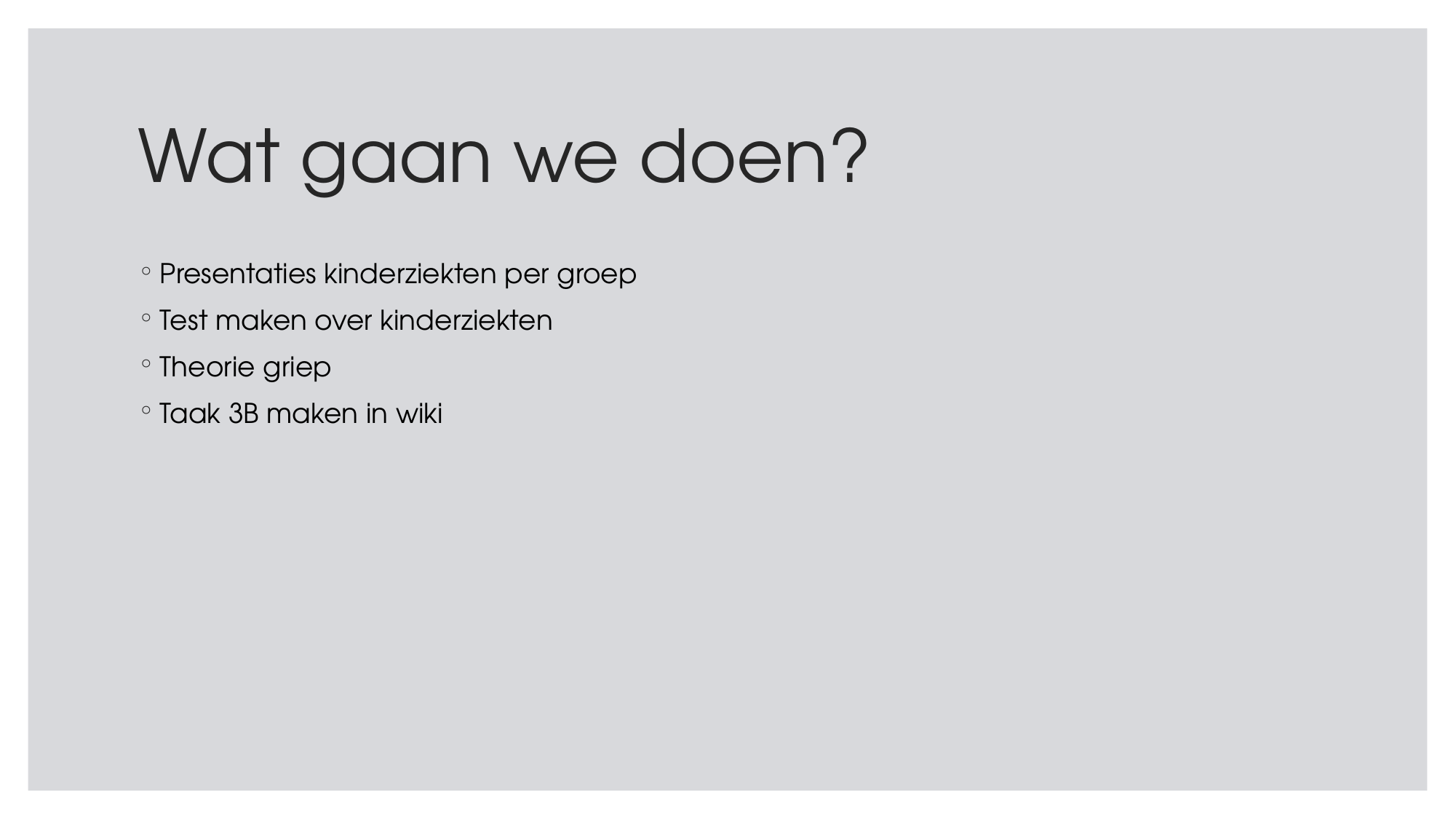

# Wat gaan we doen?
Presentaties kinderziekten per groep
Test maken over kinderziekten
Theorie griep
Taak 3B maken in wiki